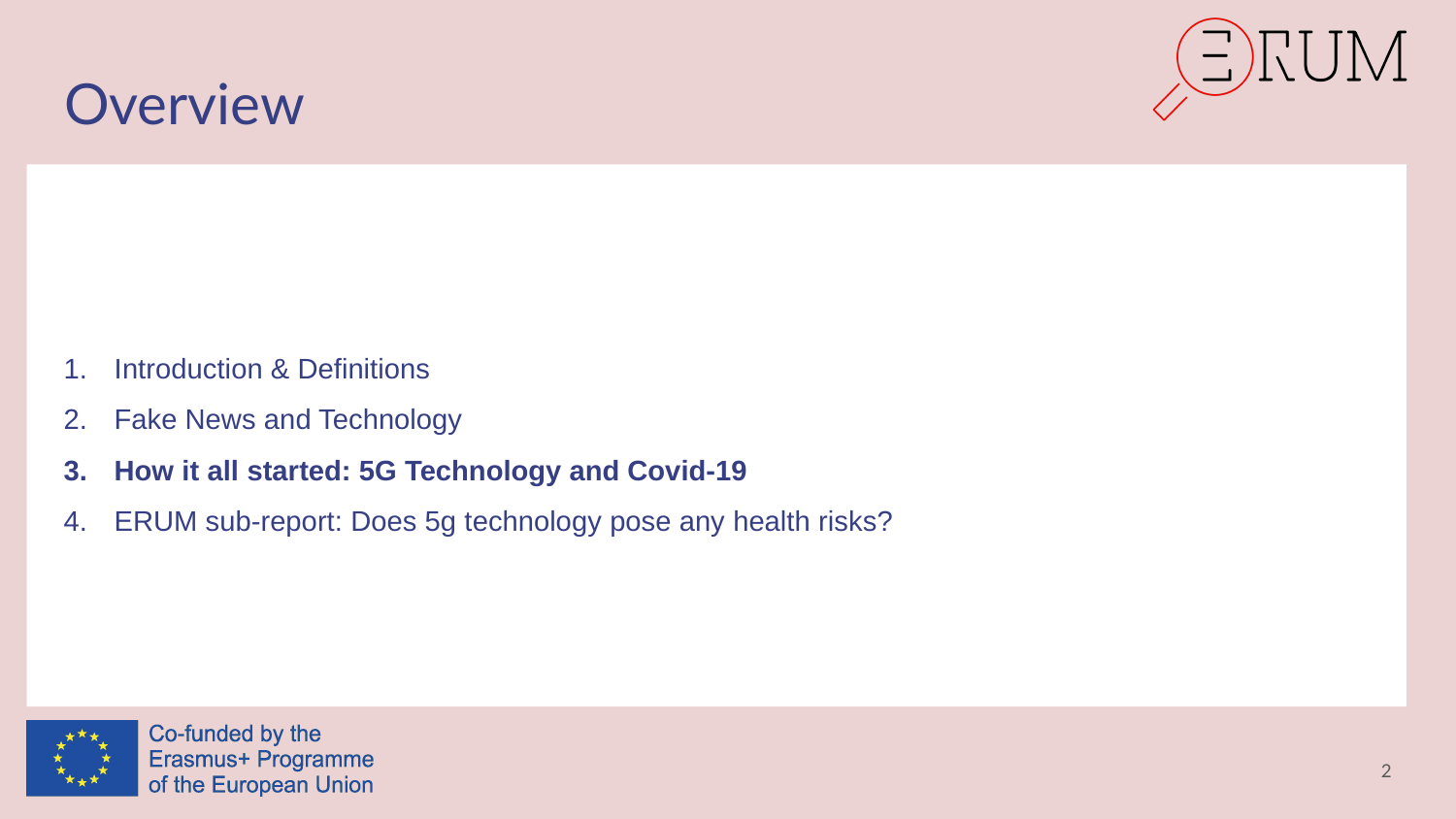

# Overview
Introduction & Definitions
Fake News and Technology
How it all started: 5G Technology and Covid-19
ERUM sub-report: Does 5g technology pose any health risks?
2